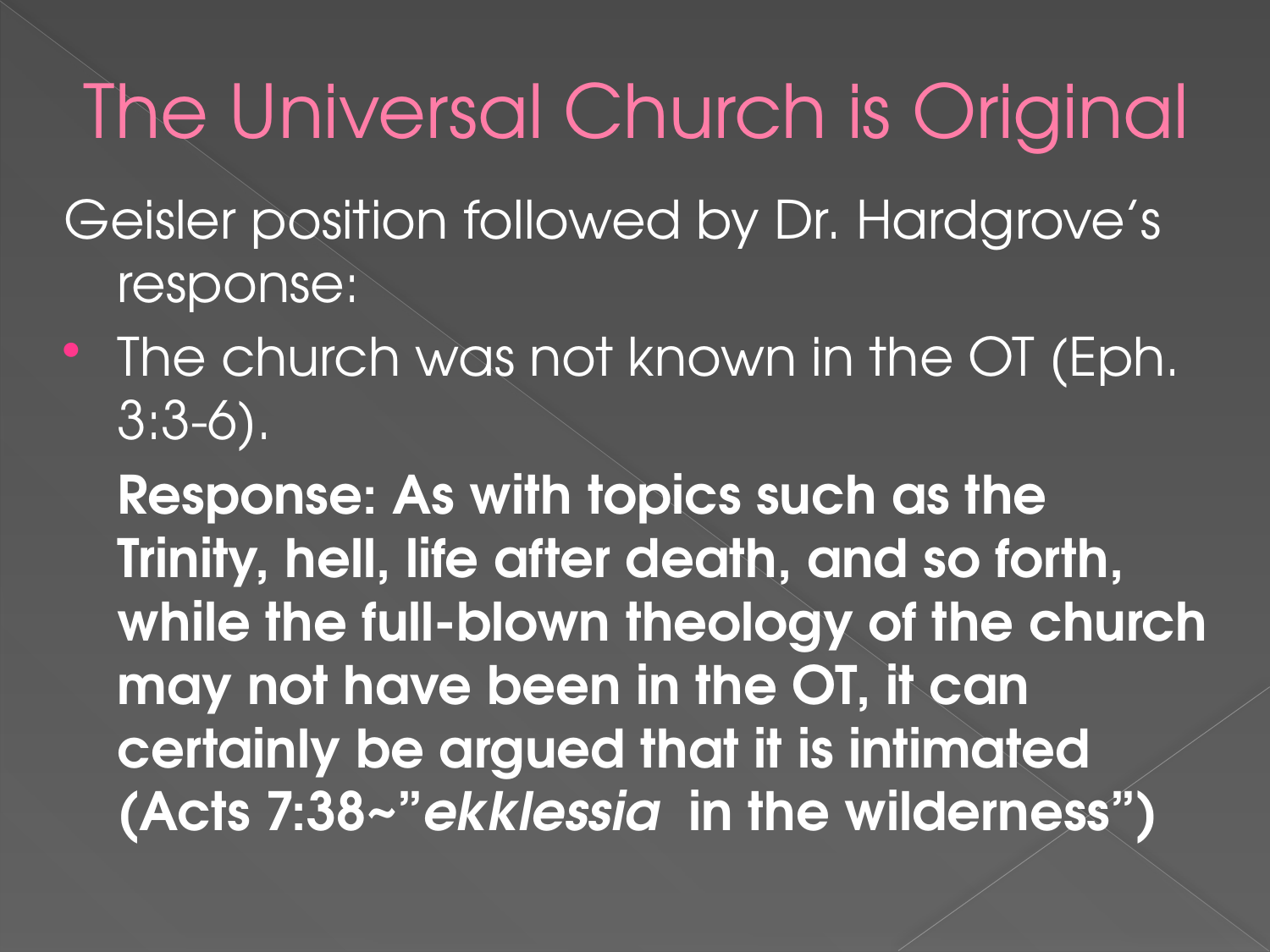

# The Universal Church is Original
Geisler position followed by Dr. Hardgrove’s response:
The church was not known in the OT (Eph. 3:3-6).
	Response: As with topics such as the Trinity, hell, life after death, and so forth, while the full-blown theology of the church may not have been in the OT, it can certainly be argued that it is intimated (Acts 7:38~”ekklessia  in the wilderness”)